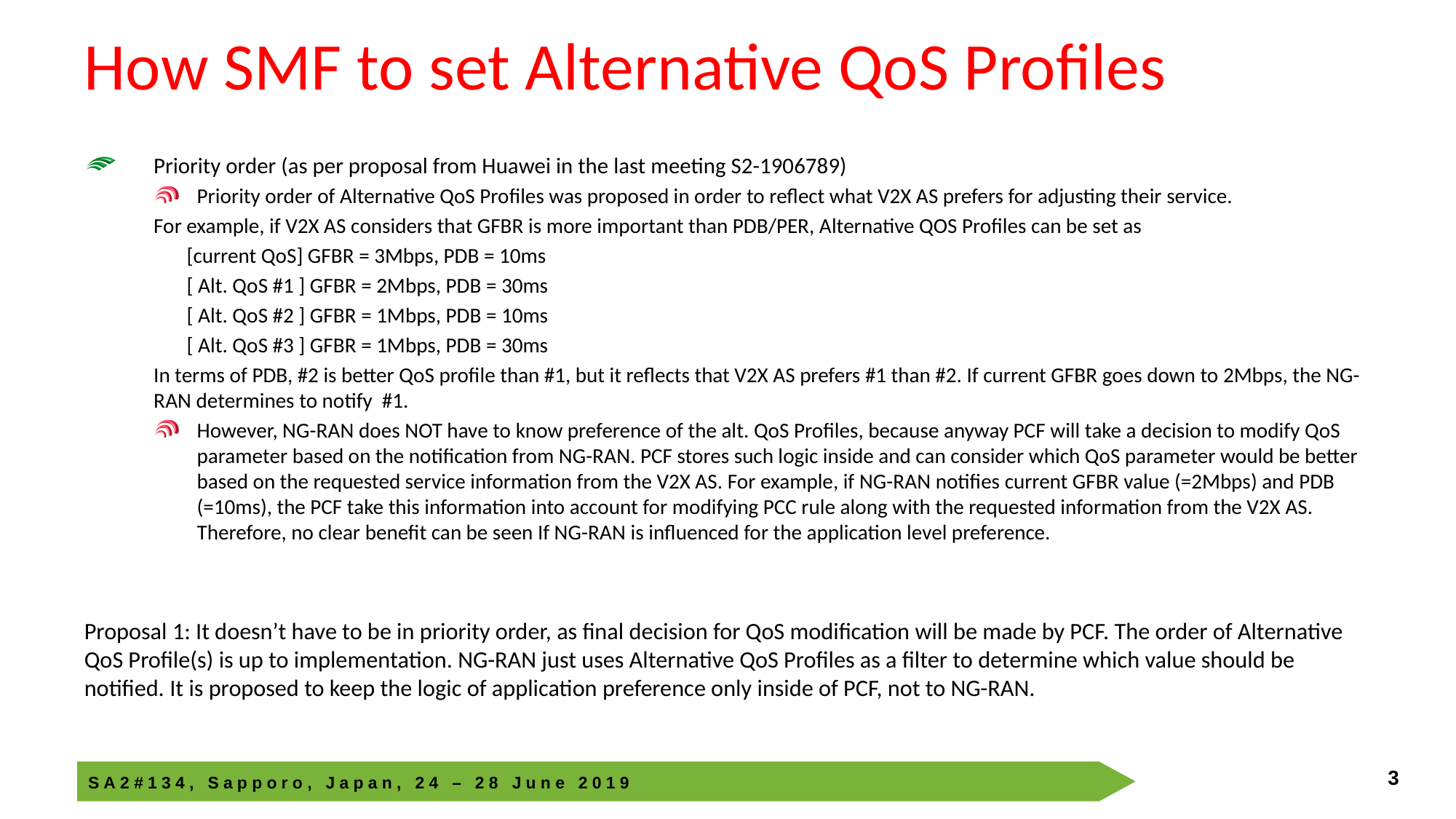

3
INTEL CONFIDENTIAL
# How SMF to set Alternative QoS Profiles
Priority order (as per proposal from Huawei in the last meeting S2-1906789)
Priority order of Alternative QoS Profiles was proposed in order to reflect what V2X AS prefers for adjusting their service.
For example, if V2X AS considers that GFBR is more important than PDB/PER, Alternative QOS Profiles can be set as
       [current QoS] GFBR = 3Mbps, PDB = 10ms
       [ Alt. QoS #1 ] GFBR = 2Mbps, PDB = 30ms
       [ Alt. QoS #2 ] GFBR = 1Mbps, PDB = 10ms
       [ Alt. QoS #3 ] GFBR = 1Mbps, PDB = 30ms
In terms of PDB, #2 is better QoS profile than #1, but it reflects that V2X AS prefers #1 than #2. If current GFBR goes down to 2Mbps, the NG-RAN determines to notify  #1.
However, NG-RAN does NOT have to know preference of the alt. QoS Profiles, because anyway PCF will take a decision to modify QoS parameter based on the notification from NG-RAN. PCF stores such logic inside and can consider which QoS parameter would be better based on the requested service information from the V2X AS. For example, if NG-RAN notifies current GFBR value (=2Mbps) and PDB (=10ms), the PCF take this information into account for modifying PCC rule along with the requested information from the V2X AS. Therefore, no clear benefit can be seen If NG-RAN is influenced for the application level preference.

Proposal 1: It doesn’t have to be in priority order, as final decision for QoS modification will be made by PCF. The order of Alternative QoS Profile(s) is up to implementation. NG-RAN just uses Alternative QoS Profiles as a filter to determine which value should be notified. It is proposed to keep the logic of application preference only inside of PCF, not to NG-RAN.